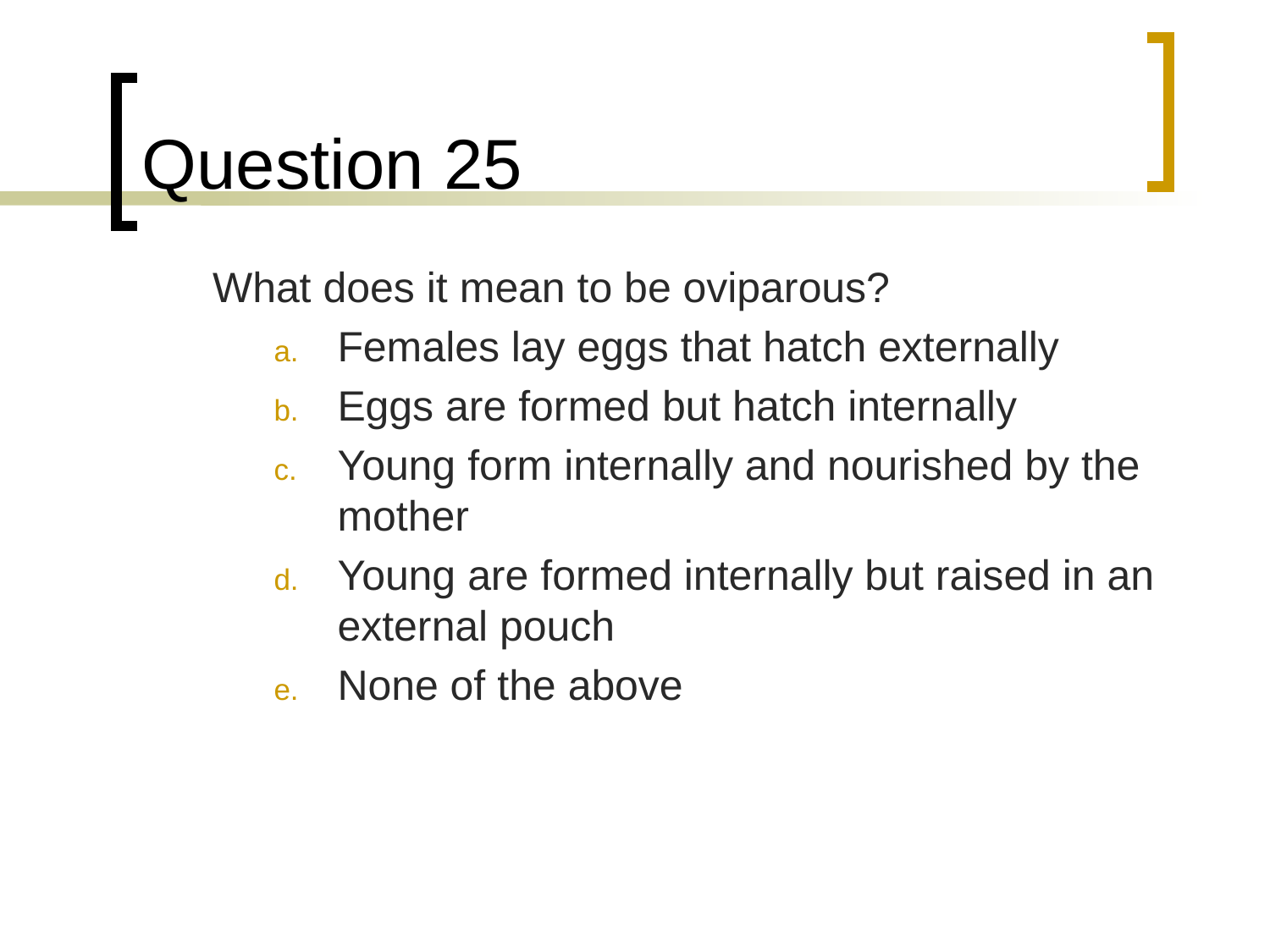

# Question 25
	What does it mean to be oviparous?
Females lay eggs that hatch externally
Eggs are formed but hatch internally
Young form internally and nourished by the mother
Young are formed internally but raised in an external pouch
None of the above